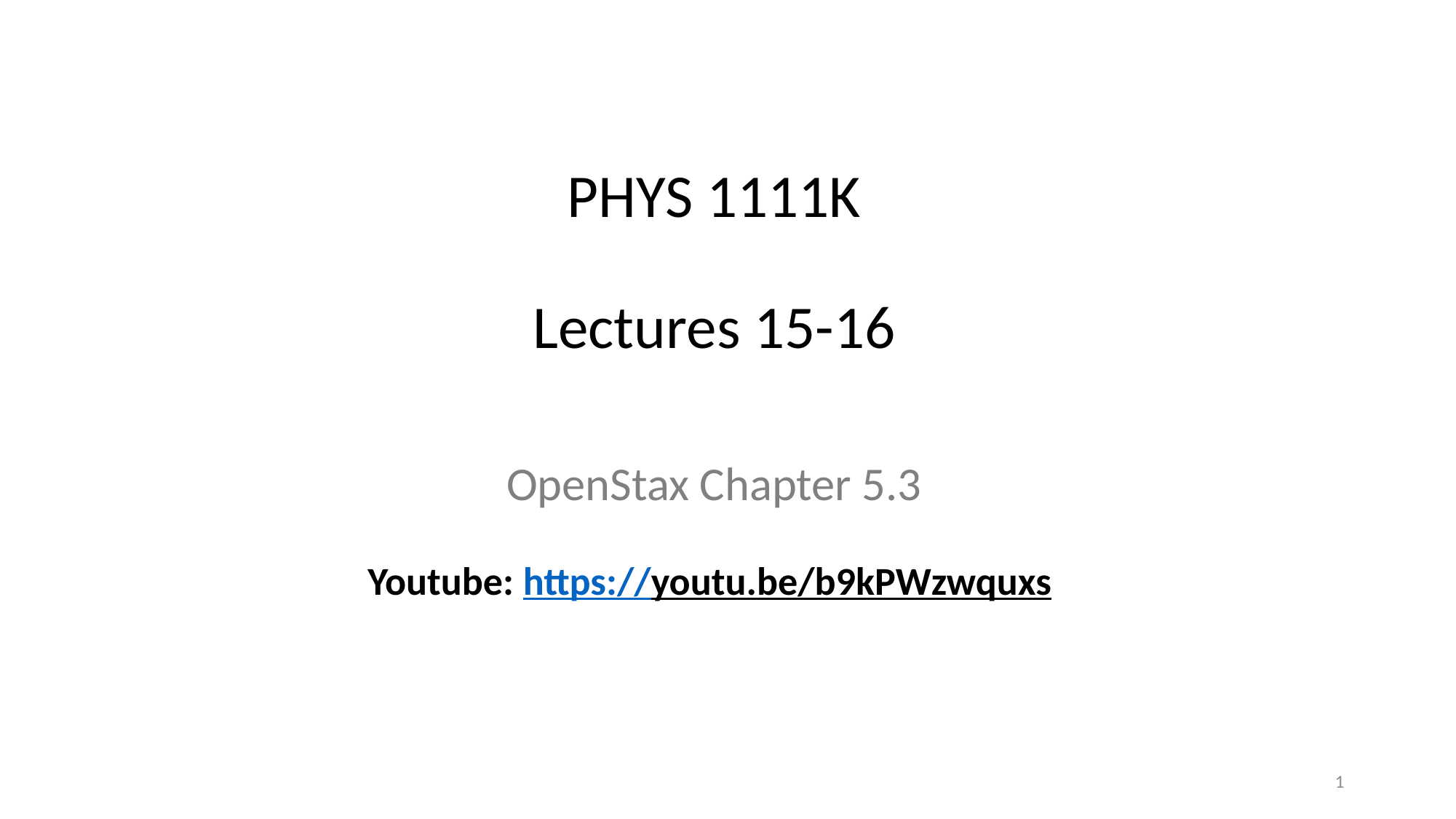

# PHYS 1111K Lectures 15-16 OpenStax Chapter 5.3 Youtube: https://youtu.be/b9kPWzwquxs
1